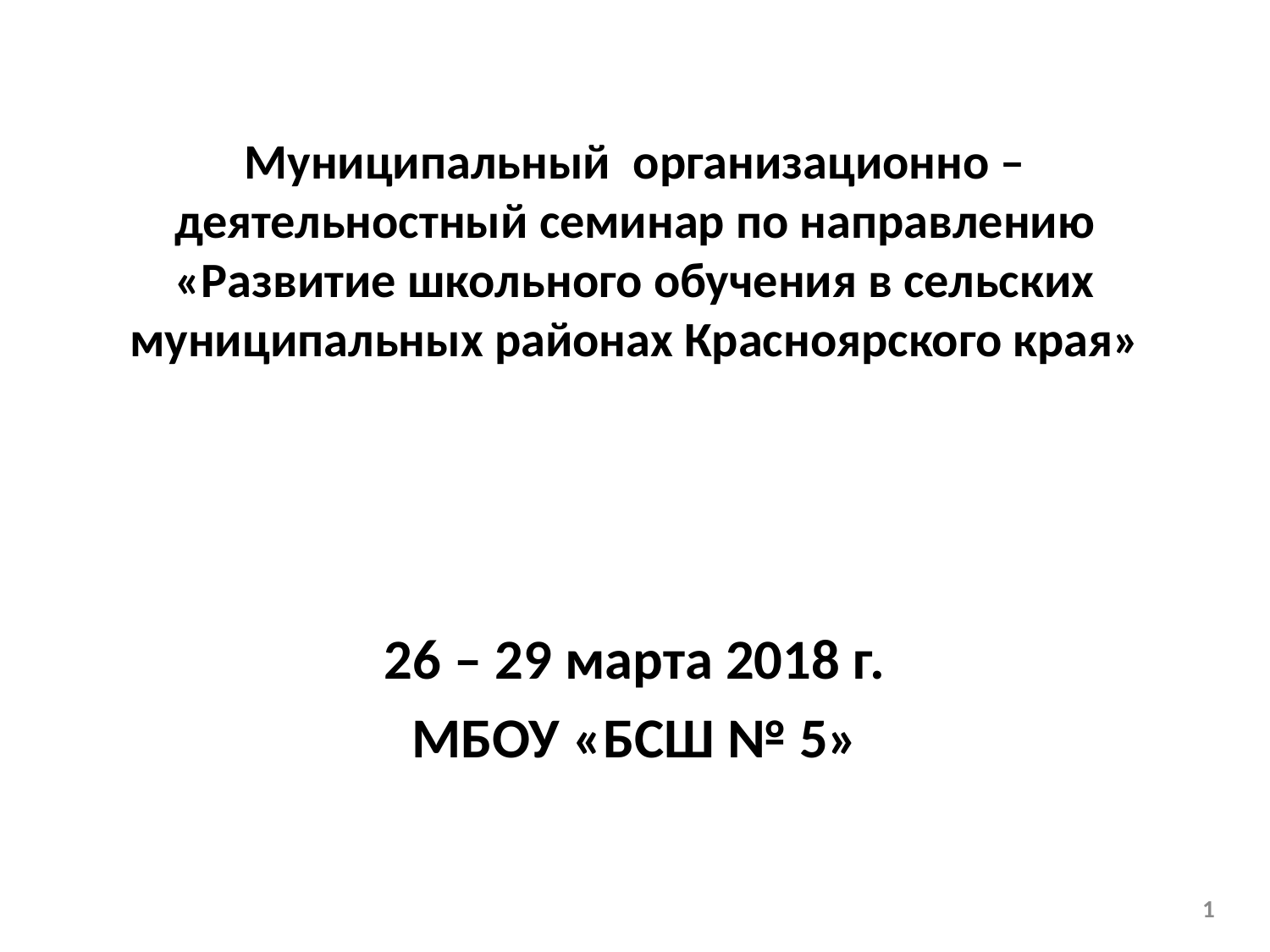

# Муниципальный  организационно – деятельностный семинар по направлению «Развитие школьного обучения в сельских муниципальных районах Красноярского края»
26 – 29 марта 2018 г.
МБОУ «БСШ № 5»
1